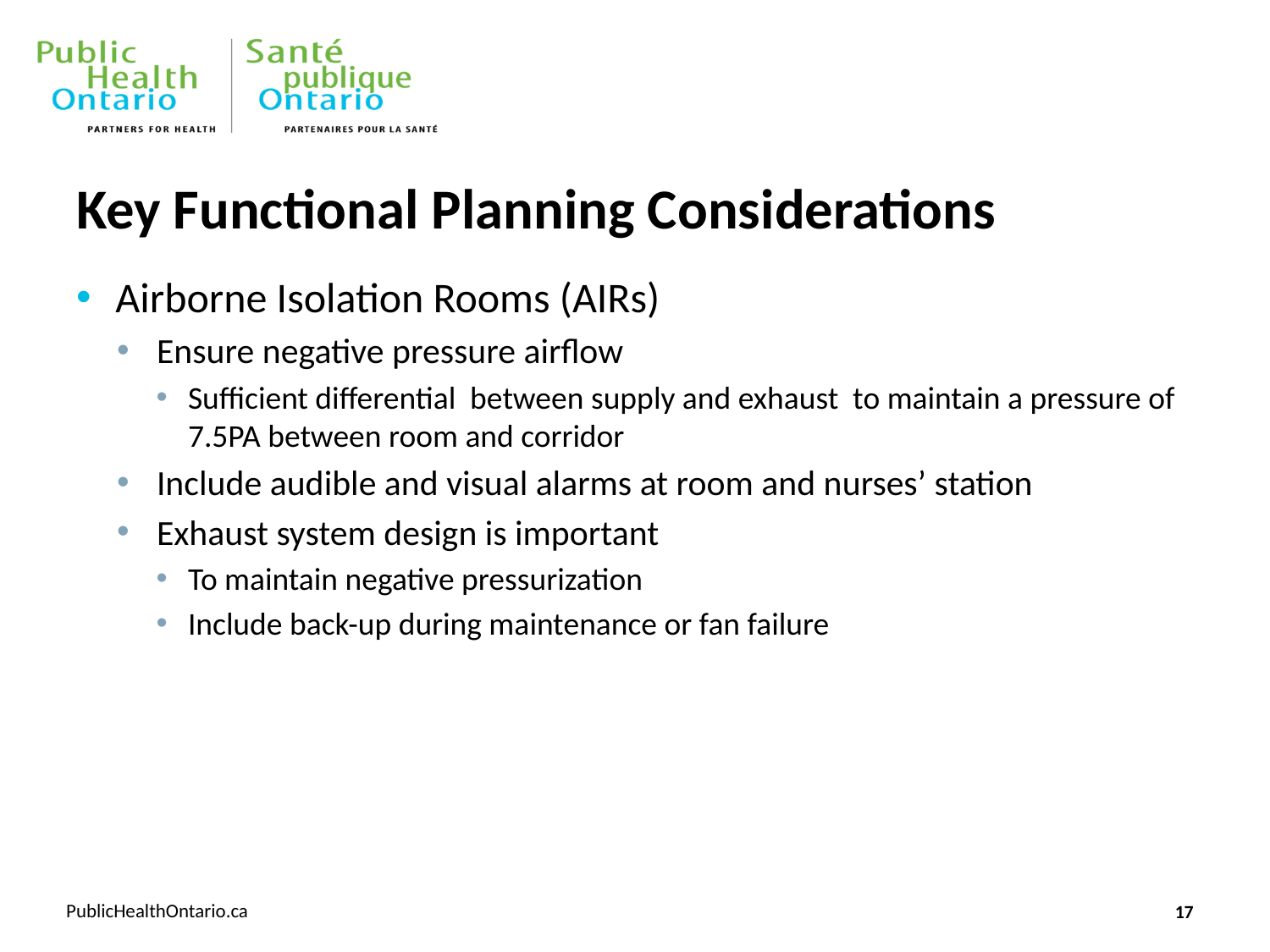

# Key Functional Planning Considerations
Airborne Isolation Rooms (AIRs)
Ensure negative pressure airflow
Sufficient differential  between supply and exhaust  to maintain a pressure of 7.5PA between room and corridor
Include audible and visual alarms at room and nurses’ station
Exhaust system design is important
To maintain negative pressurization
Include back-up during maintenance or fan failure

17